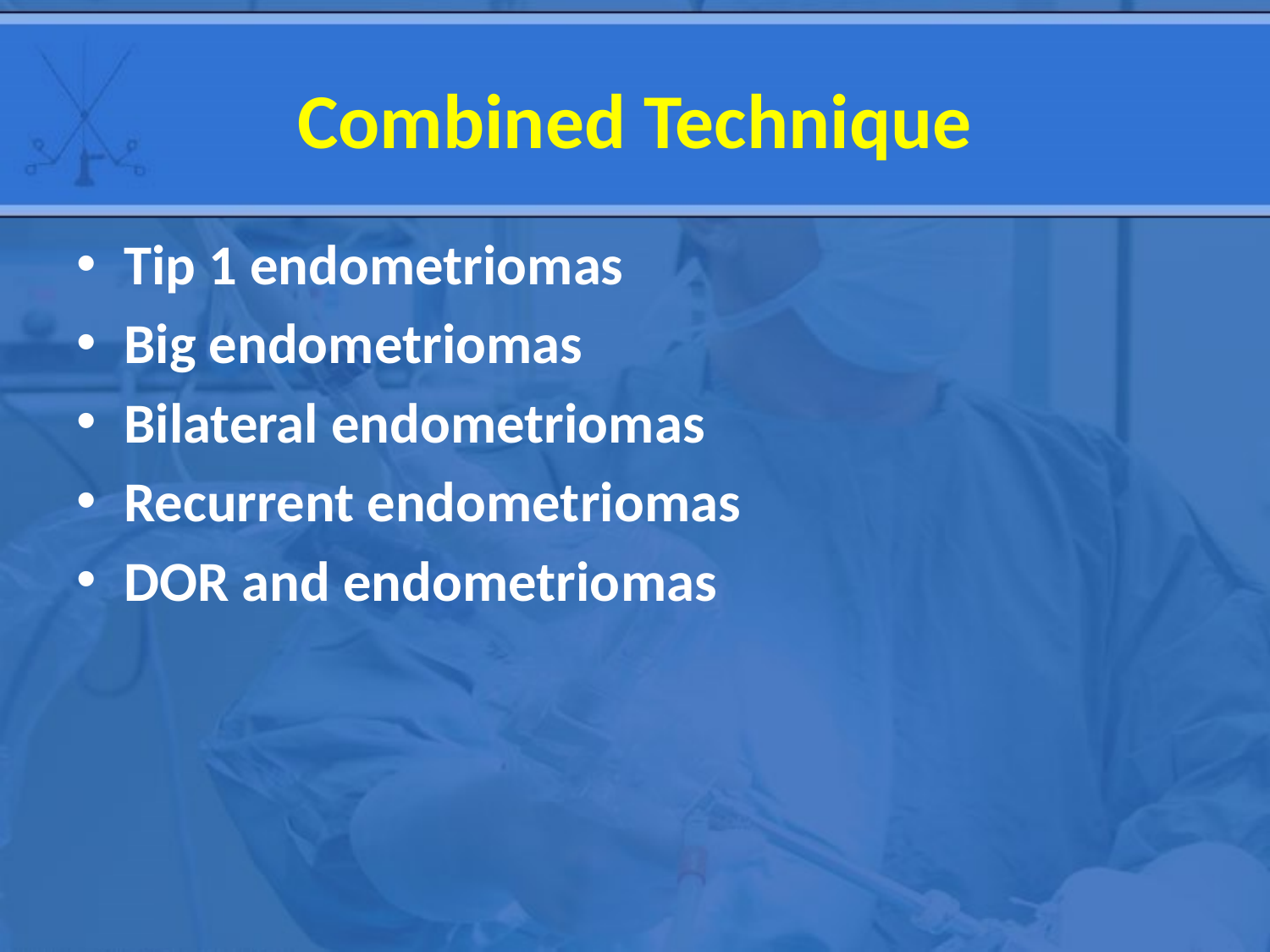

# Combined Technique
Tip 1 endometriomas
Big endometriomas
Bilateral endometriomas
Recurrent endometriomas
DOR and endometriomas